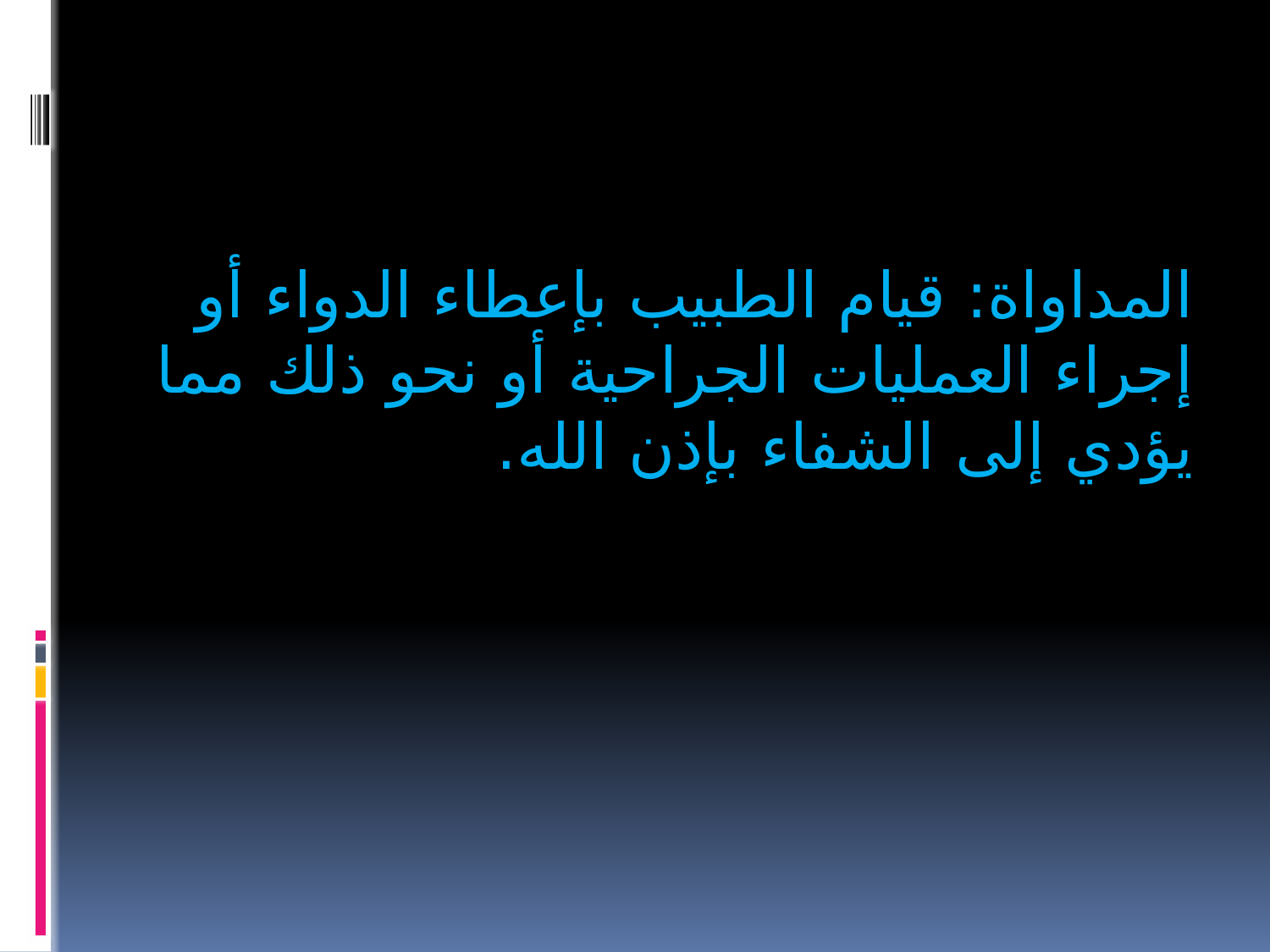

المداواة: قيام الطبيب بإعطاء الدواء أو إجراء العمليات الجراحية أو نحو ذلك مما يؤدي إلى الشفاء بإذن الله.